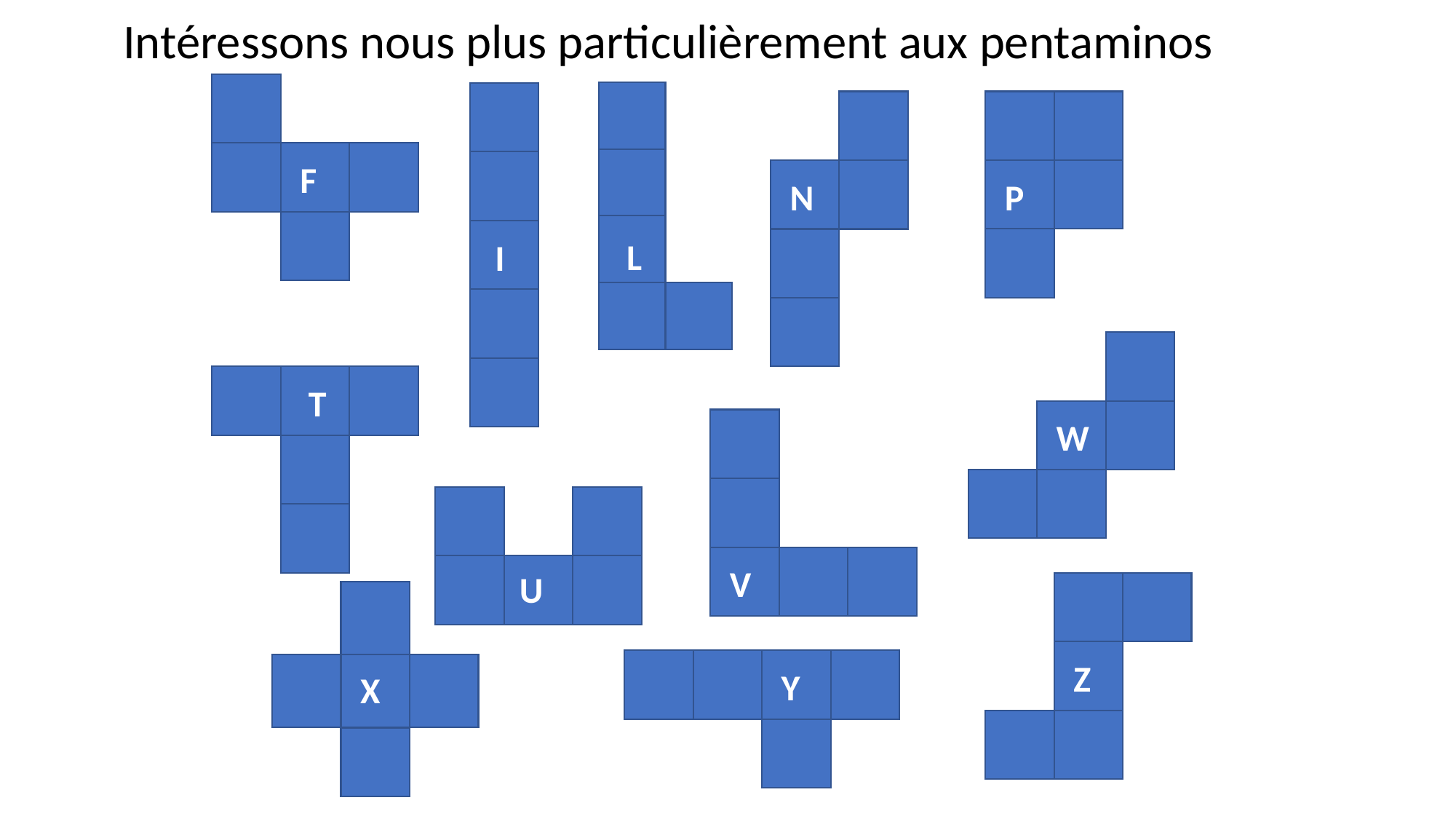

Intéressons nous plus particulièrement aux pentaminos

F

N
P

L
I

T

W

V
U

Z
Y
X